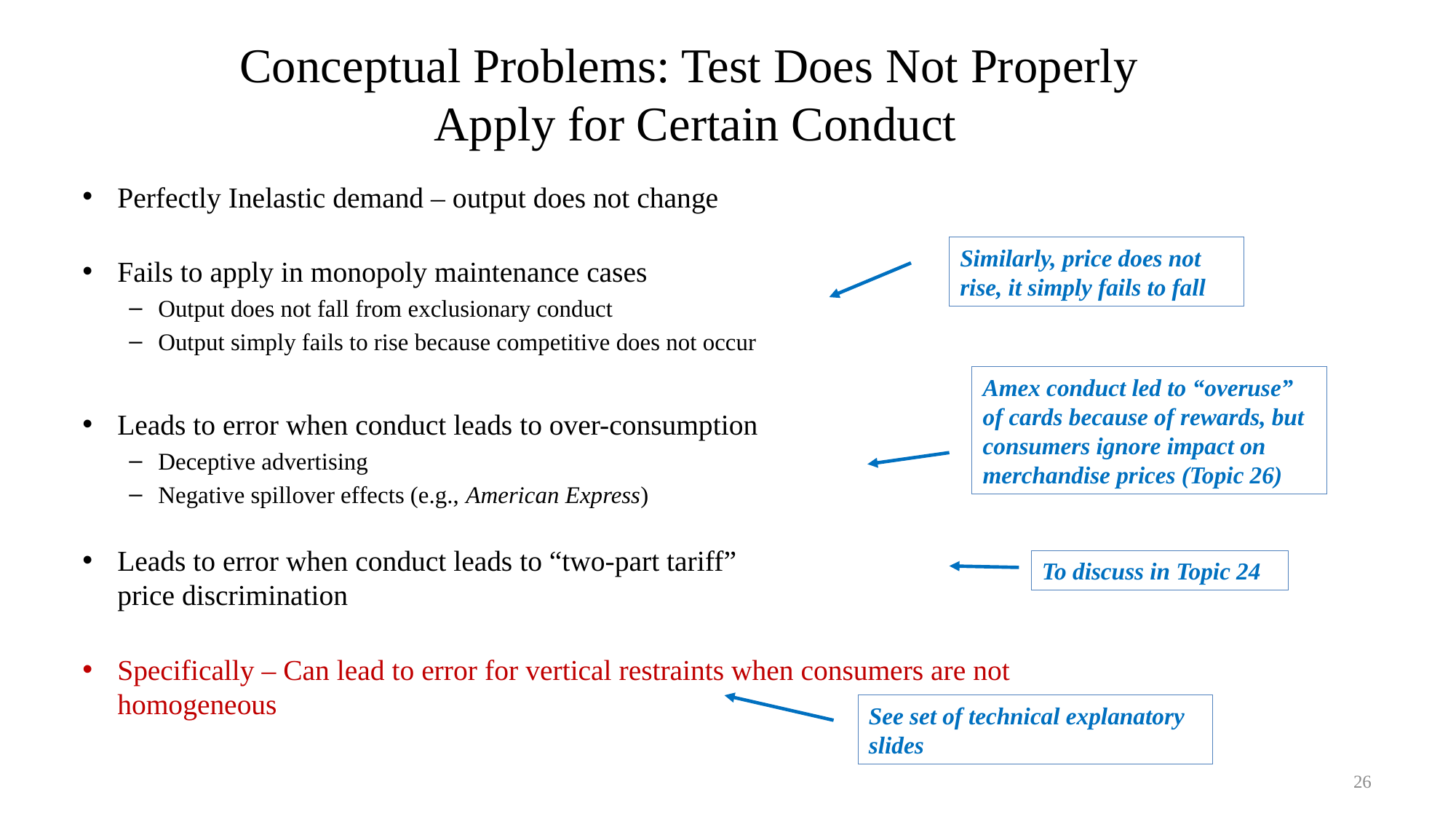

# Conceptual Problems: Test Does Not Properly Apply for Certain Conduct
Perfectly Inelastic demand – output does not change
Fails to apply in monopoly maintenance cases
Output does not fall from exclusionary conduct
Output simply fails to rise because competitive does not occur

Leads to error when conduct leads to over-consumption
Deceptive advertising
Negative spillover effects (e.g., American Express)
Leads to error when conduct leads to “two-part tariff”
price discrimination
Specifically – Can lead to error for vertical restraints when consumers are not homogeneous

Similarly, price does not rise, it simply fails to fall
Amex conduct led to “overuse” of cards because of rewards, but consumers ignore impact on merchandise prices (Topic 26)
To discuss in Topic 24
See set of technical explanatory slides
26